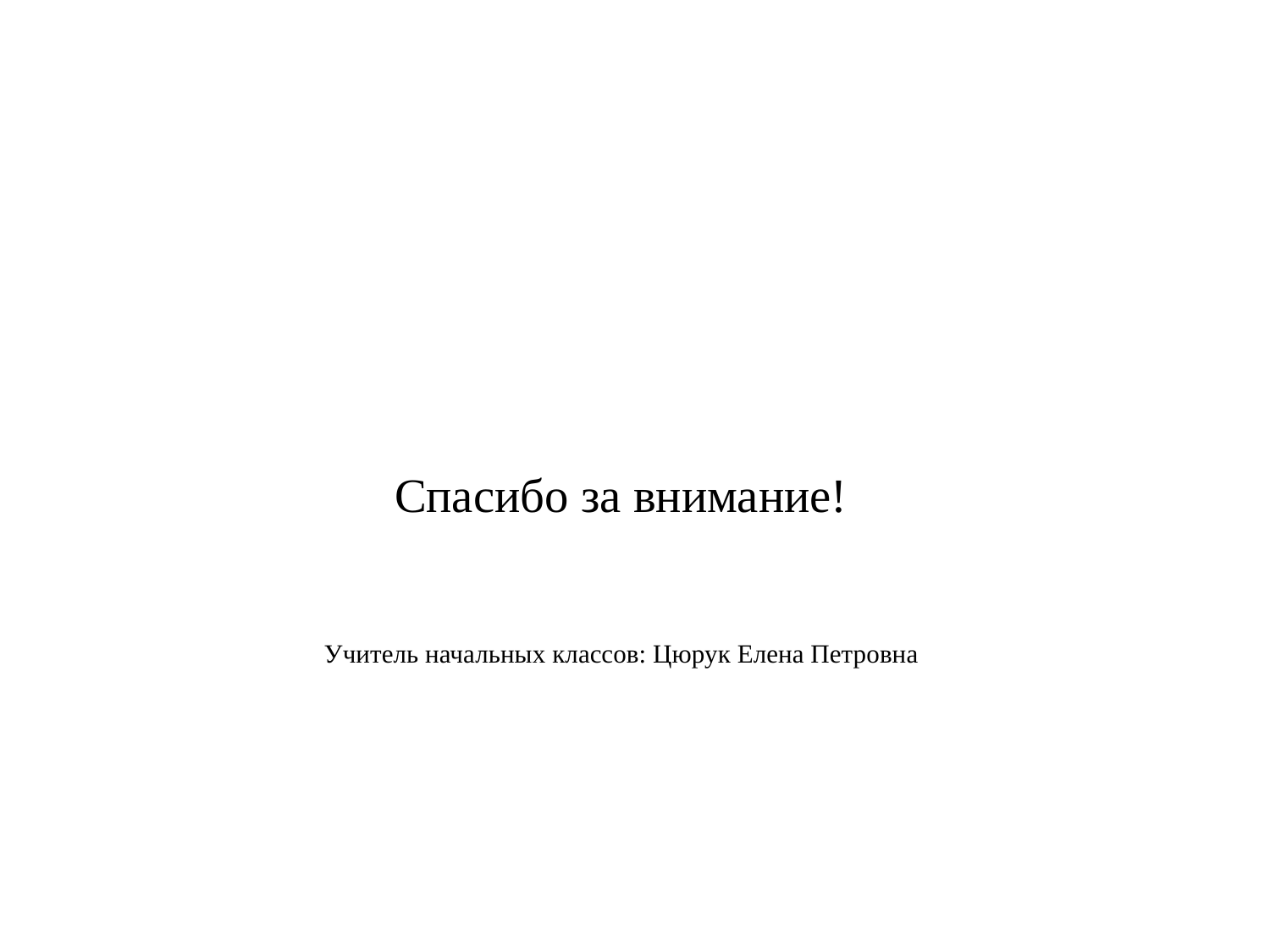

# Спасибо за внимание! Учитель начальных классов: Цюрук Елена Петровна